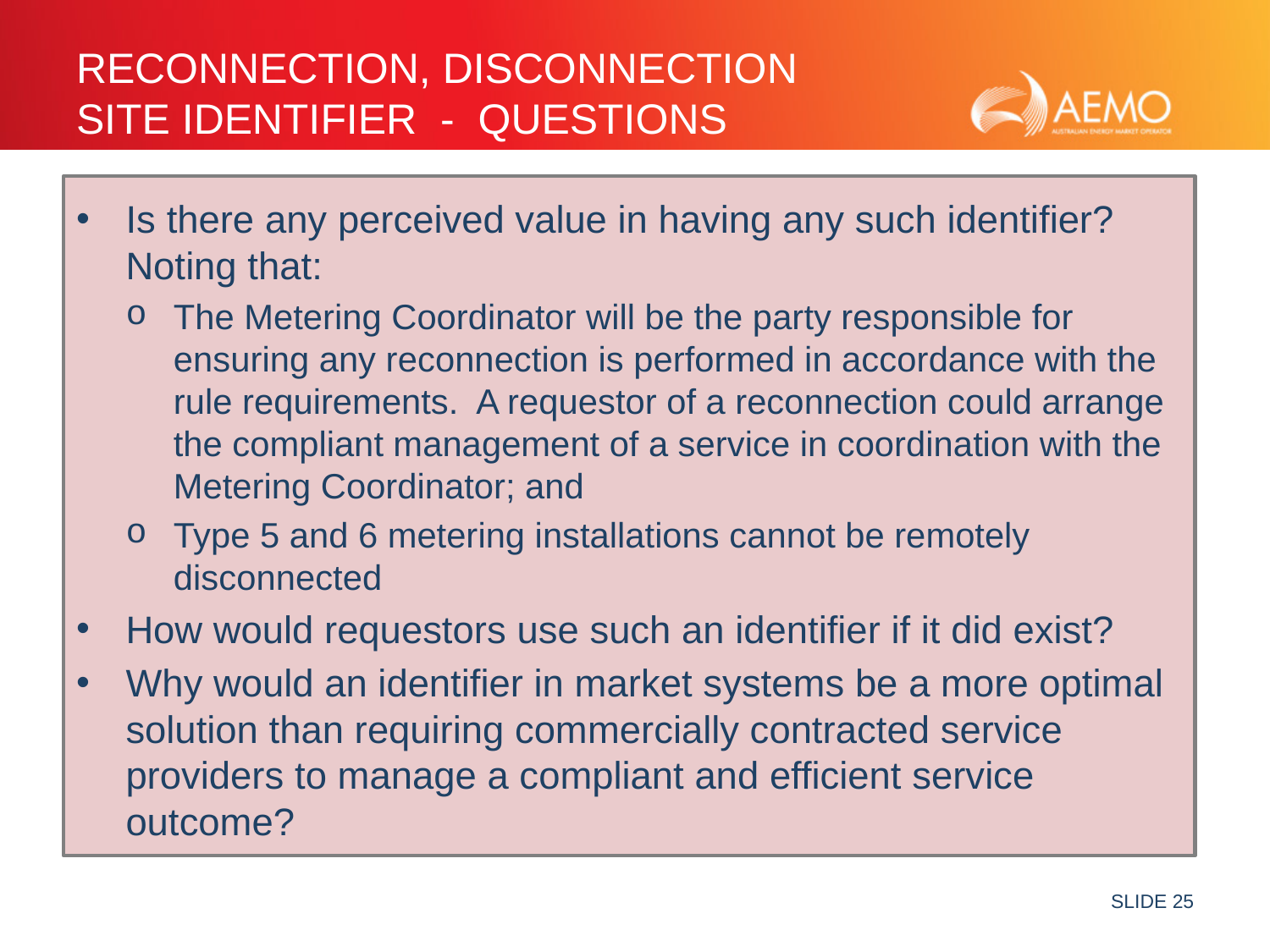

# Reconnection, disconnection site identifier  -  Questions

Is there any perceived value in having any such identifier? Noting that:
The Metering Coordinator will be the party responsible for ensuring any reconnection is performed in accordance with the rule requirements.  A requestor of a reconnection could arrange the compliant management of a service in coordination with the Metering Coordinator; and
Type 5 and 6 metering installations cannot be remotely disconnected
How would requestors use such an identifier if it did exist?
Why would an identifier in market systems be a more optimal solution than requiring commercially contracted service providers to manage a compliant and efficient service outcome?